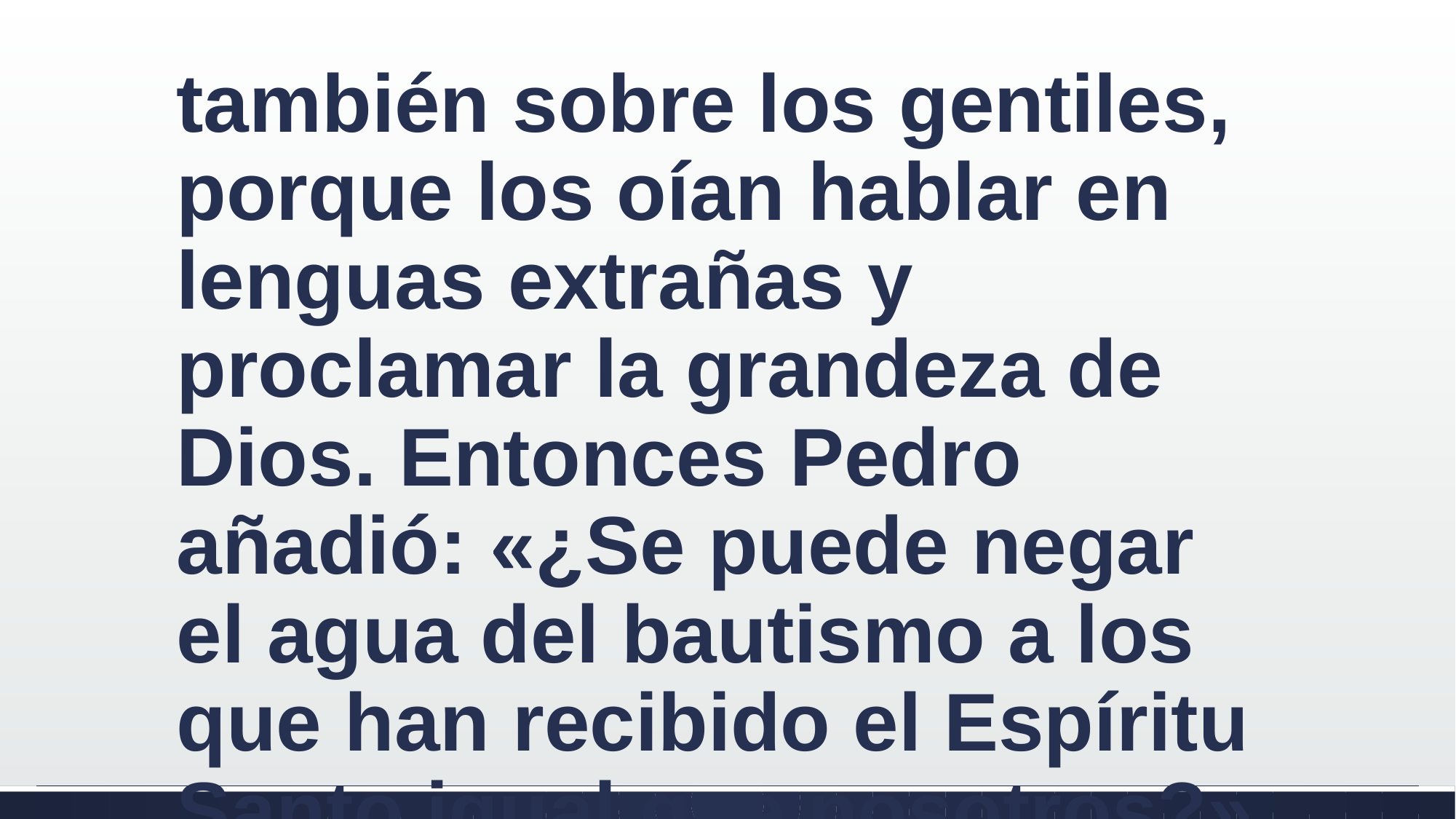

#
también sobre los gentiles, porque los oían hablar en lenguas extrañas y proclamar la grandeza de Dios. Entonces Pedro añadió: «¿Se puede negar el agua del bautismo a los que han recibido el Espíritu Santo igual que nosotros?»